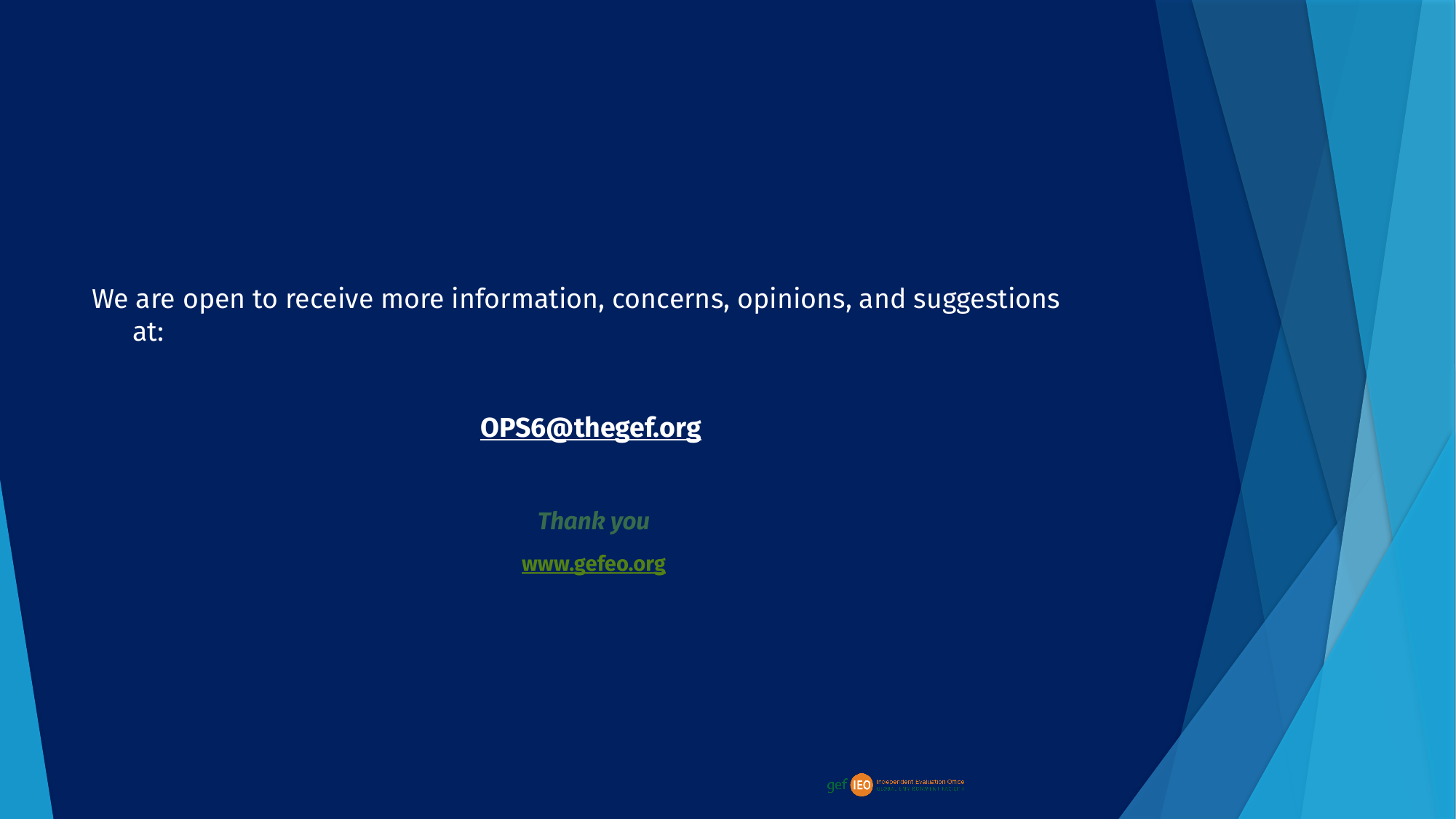

We are open to receive more information, concerns, opinions, and suggestions at:

OPS6@thegef.org

Thank you
www.gefeo.org